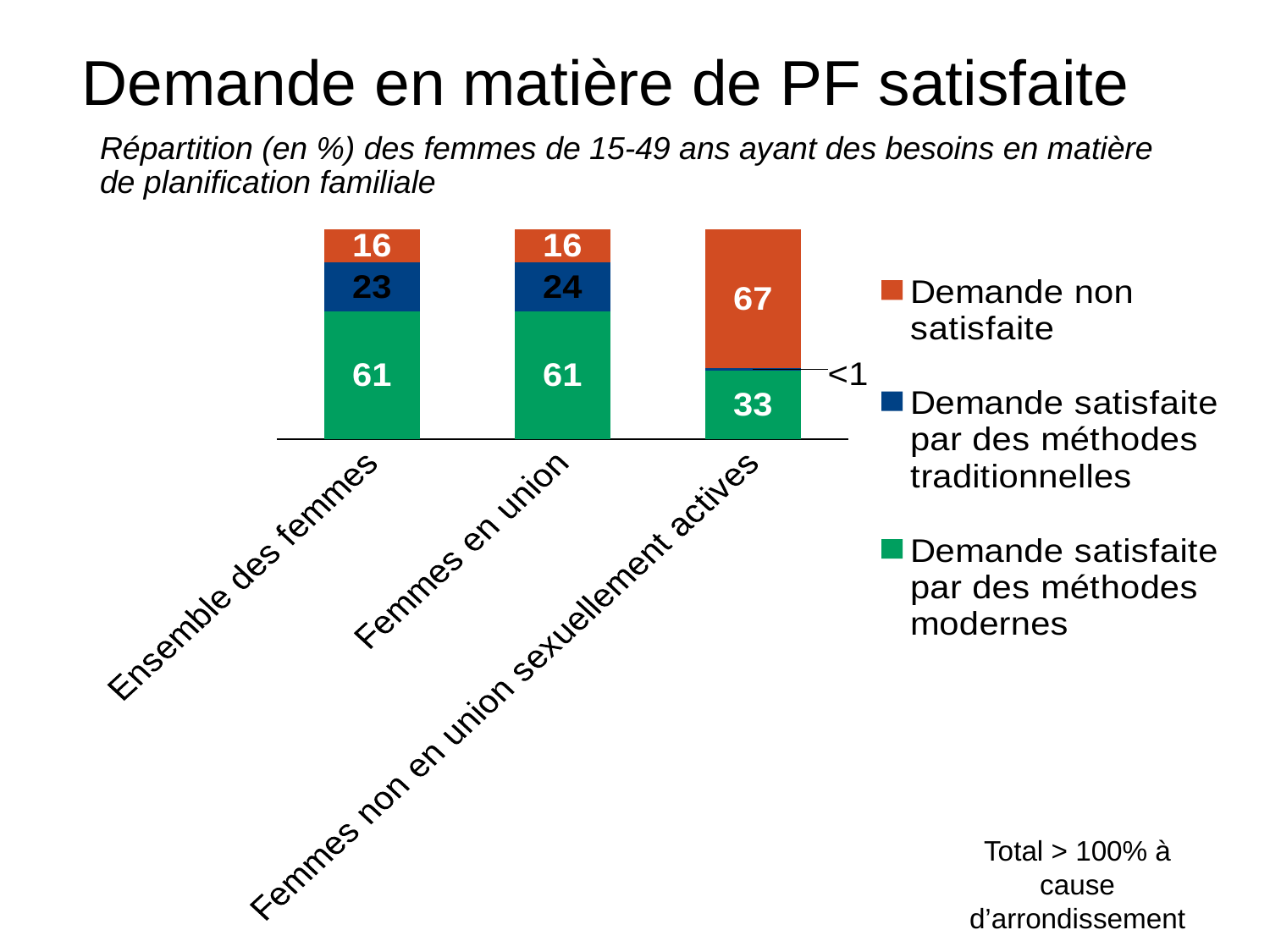

# Demande en matière de PF satisfaite
Répartition (en %) des femmes de 15-49 ans ayant des besoins en matière de planification familiale

### Chart

| Category | Demande satisfaite par des méthodes modernes | Demande satisfaite par des méthodes traditionnelles | Demande non satisfaite |
|---|---|---|---|
| Ensemble des femmes | 61.0 | 23.200000000000003 | 16.0 |
| Femmes en union | 61.0 | 23.5 | 16.0 |
| Femmes non en union sexuellement actives | 33.0 | 1.0 | 67.0 |
Total > 100% à cause d’arrondissement